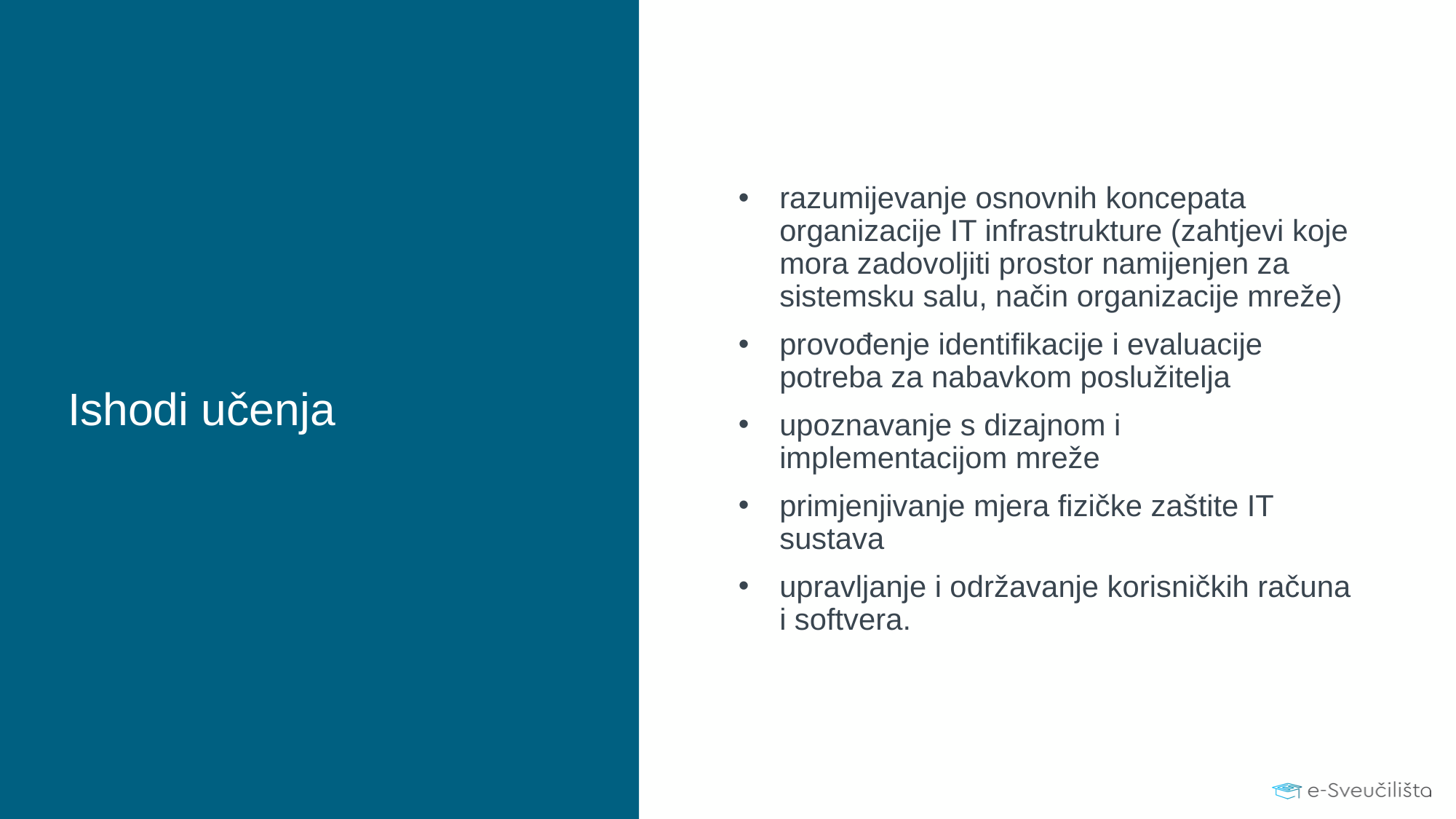

razumijevanje osnovnih koncepata organizacije IT infrastrukture (zahtjevi koje mora zadovoljiti prostor namijenjen za sistemsku salu, način organizacije mreže)
provođenje identifikacije i evaluacije potreba za nabavkom poslužitelja
upoznavanje s dizajnom i implementacijom mreže
primjenjivanje mjera fizičke zaštite IT sustava
upravljanje i održavanje korisničkih računa i softvera.
# Ishodi učenja